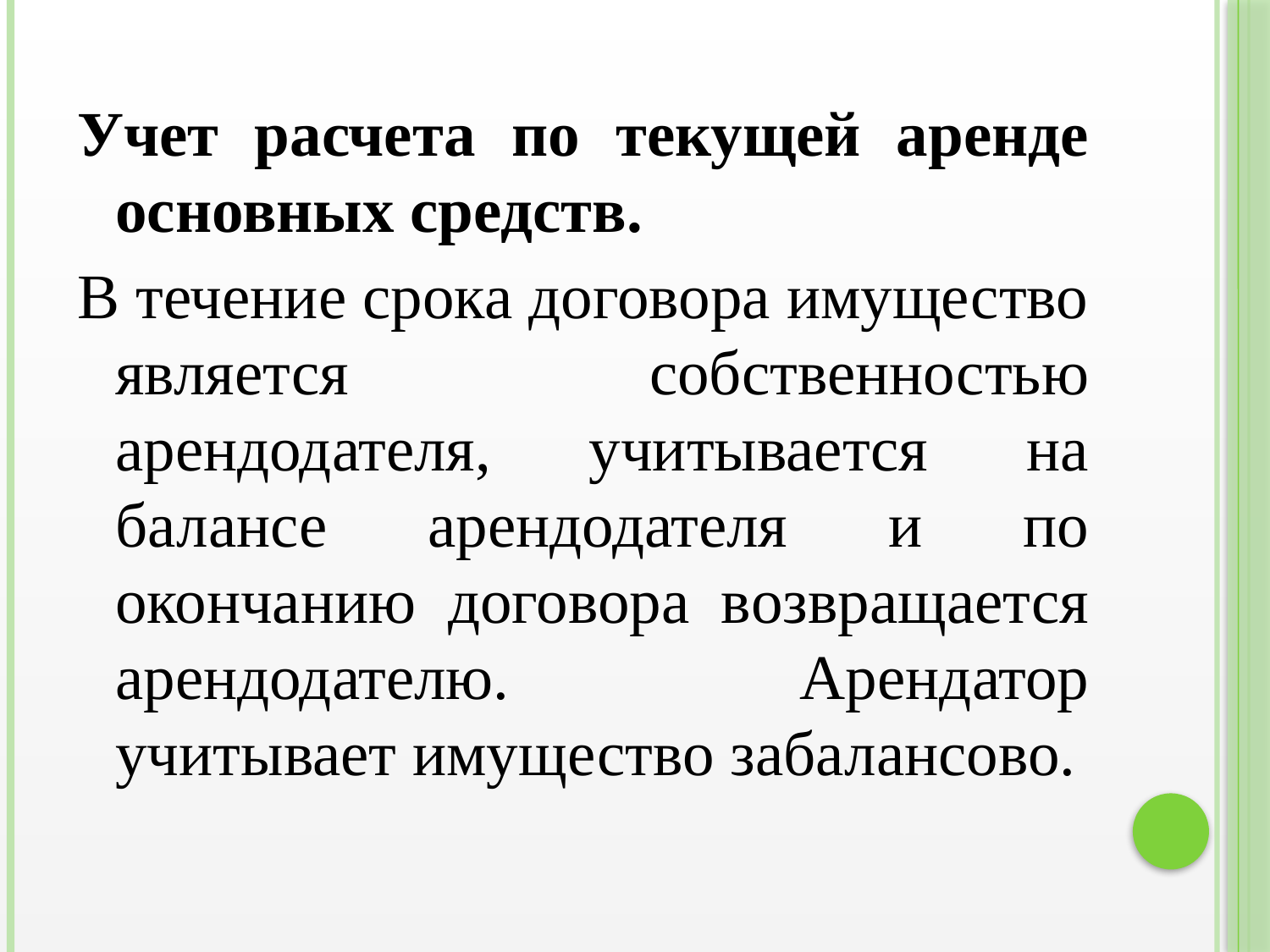

Учет расчета по текущей аренде основных средств.
В течение срока договора имущество является собственностью арендодателя, учитывается на балансе арендодателя и по окончанию договора возвращается арендодателю. Арендатор учитывает имущество забалансово.